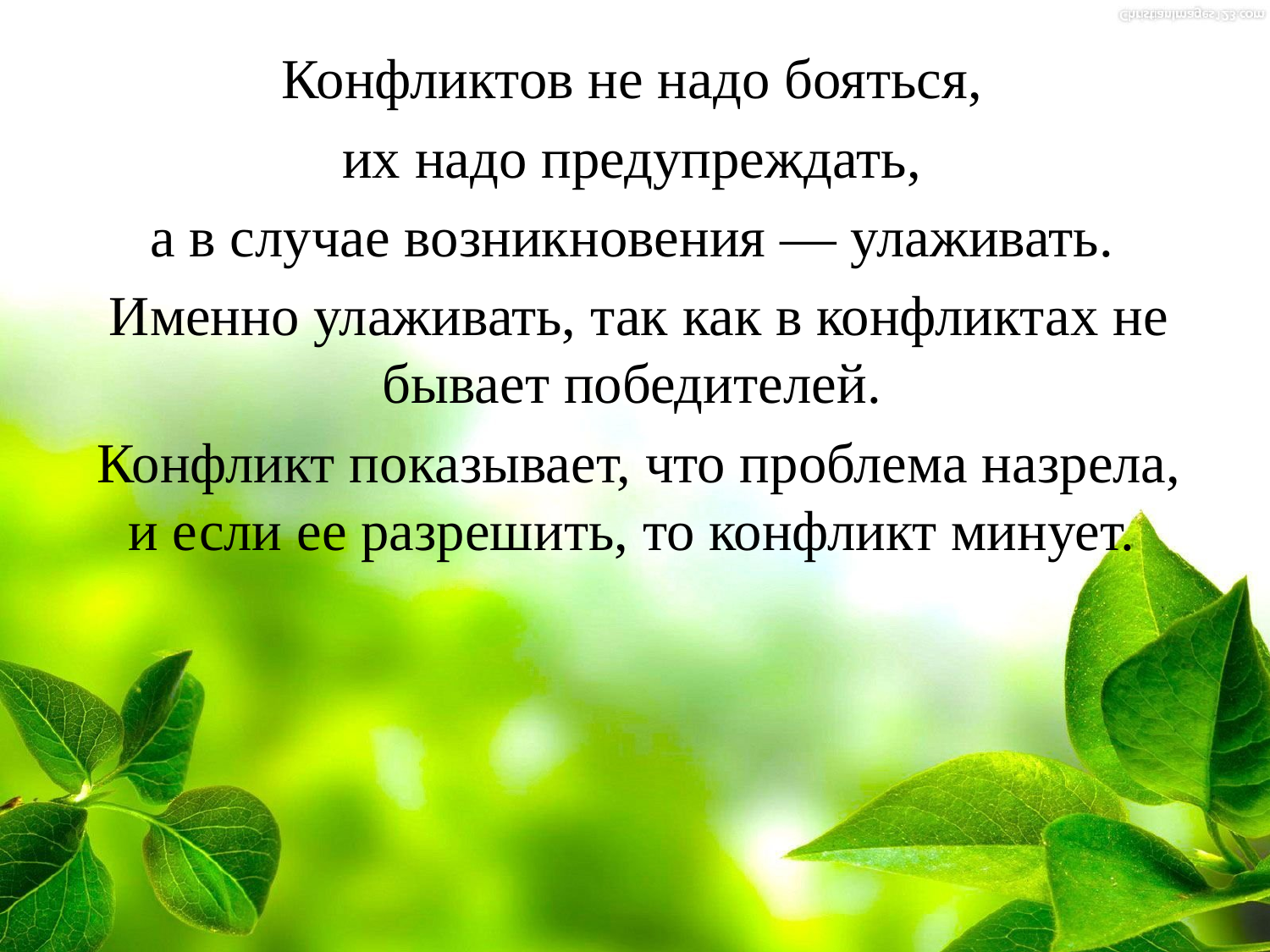

Конфликтов не надо бояться,
их надо предупреждать,
а в случае возникновения — улаживать.
Именно улаживать, так как в конфликтах не бывает победителей.
Конфликт показывает, что проблема назрела, и если ее разрешить, то конфликт минует.